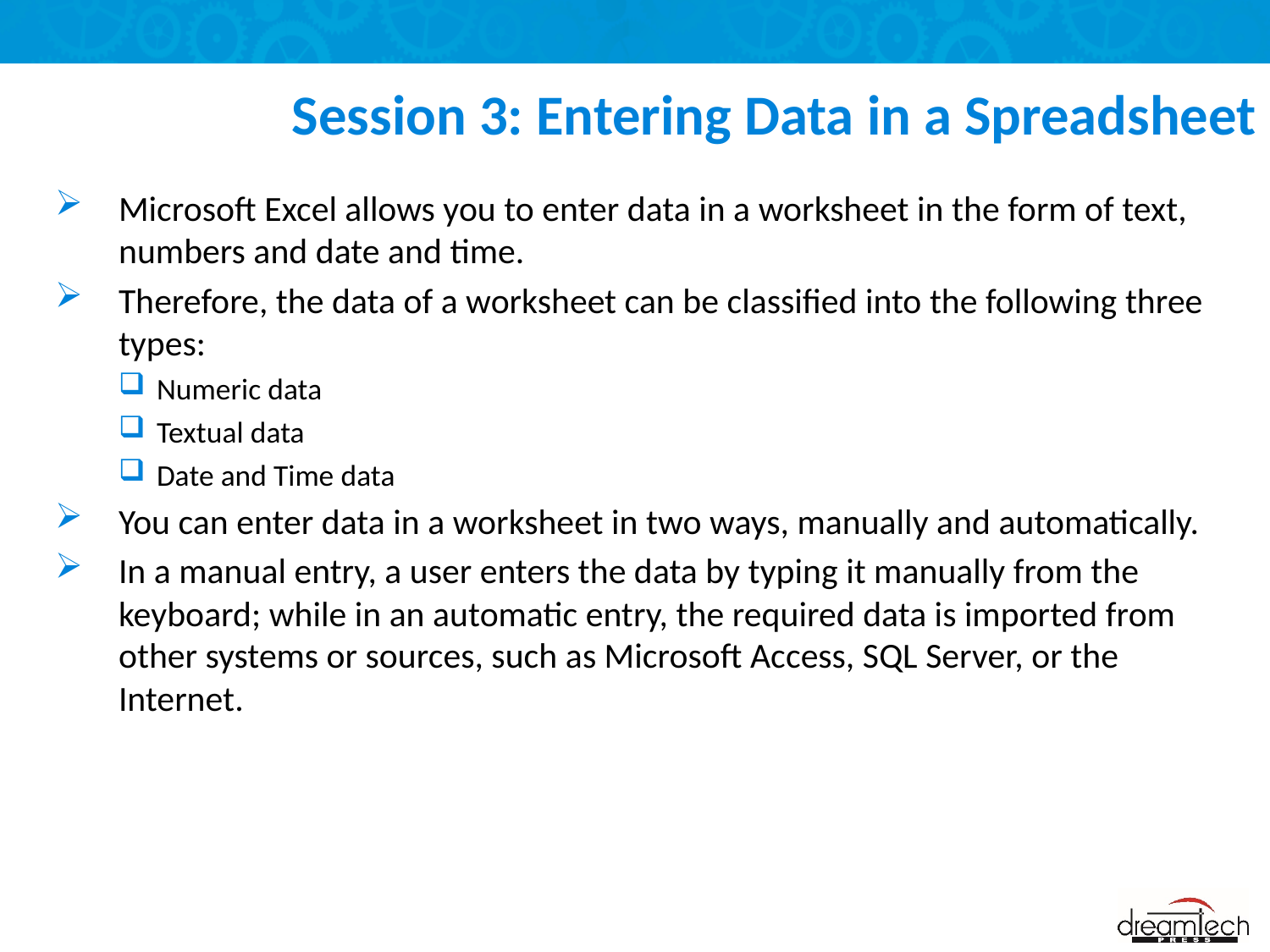

# Session 3: Entering Data in a Spreadsheet
Microsoft Excel allows you to enter data in a worksheet in the form of text, numbers and date and time.
Therefore, the data of a worksheet can be classified into the following three types:
Numeric data
Textual data
Date and Time data
You can enter data in a worksheet in two ways, manually and automatically.
In a manual entry, a user enters the data by typing it manually from the keyboard; while in an automatic entry, the required data is imported from other systems or sources, such as Microsoft Access, SQL Server, or the Internet.